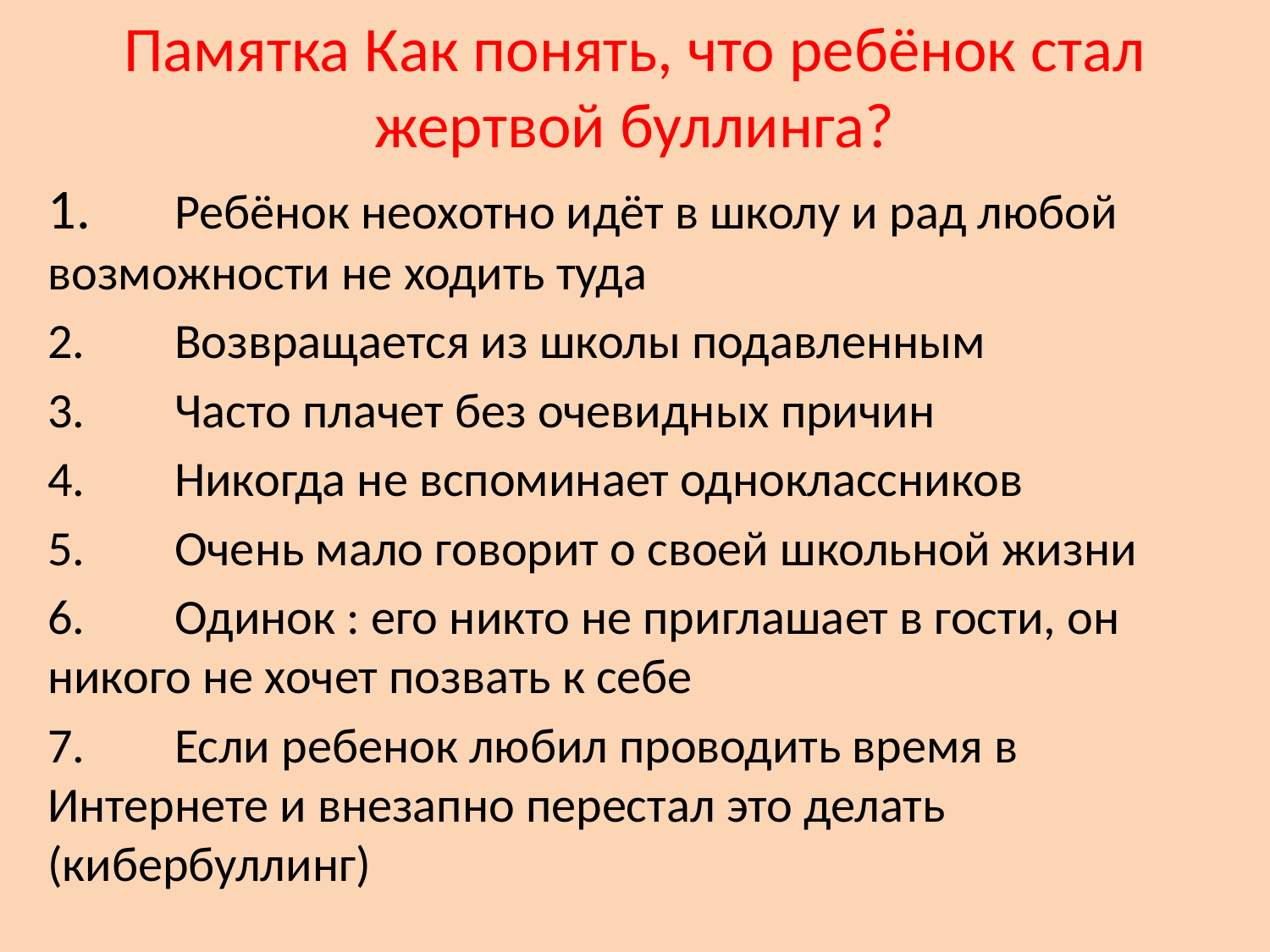

# Памятка Как понять, что ребёнок стал жертвой буллинга?
1.	Ребёнок неохотно идёт в школу и рад любой возможности не ходить туда
2.	Возвращается из школы подавленным
3.	Часто плачет без очевидных причин
4.	Никогда не вспоминает одноклассников
5.	Очень мало говорит о своей школьной жизни
6.	Одинок : его никто не приглашает в гости, он никого не хочет позвать к себе
7.	Если ребенок любил проводить время в Интернете и внезапно перестал это делать (кибербуллинг)